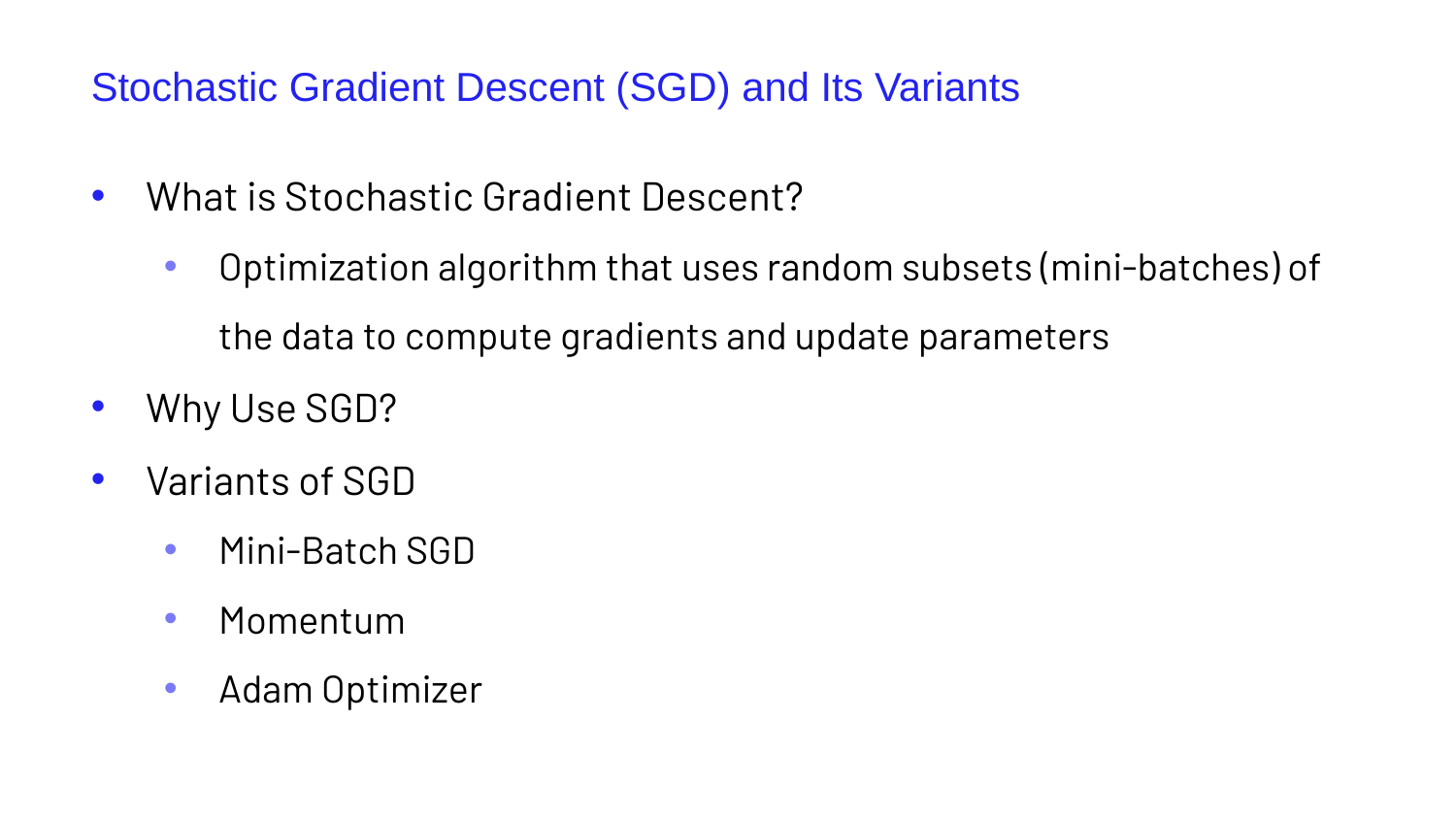

Stochastic Gradient Descent (SGD) and Its Variants
What is Stochastic Gradient Descent?
Optimization algorithm that uses random subsets (mini-batches) of the data to compute gradients and update parameters
Why Use SGD?
Variants of SGD
Mini-Batch SGD
Momentum
Adam Optimizer